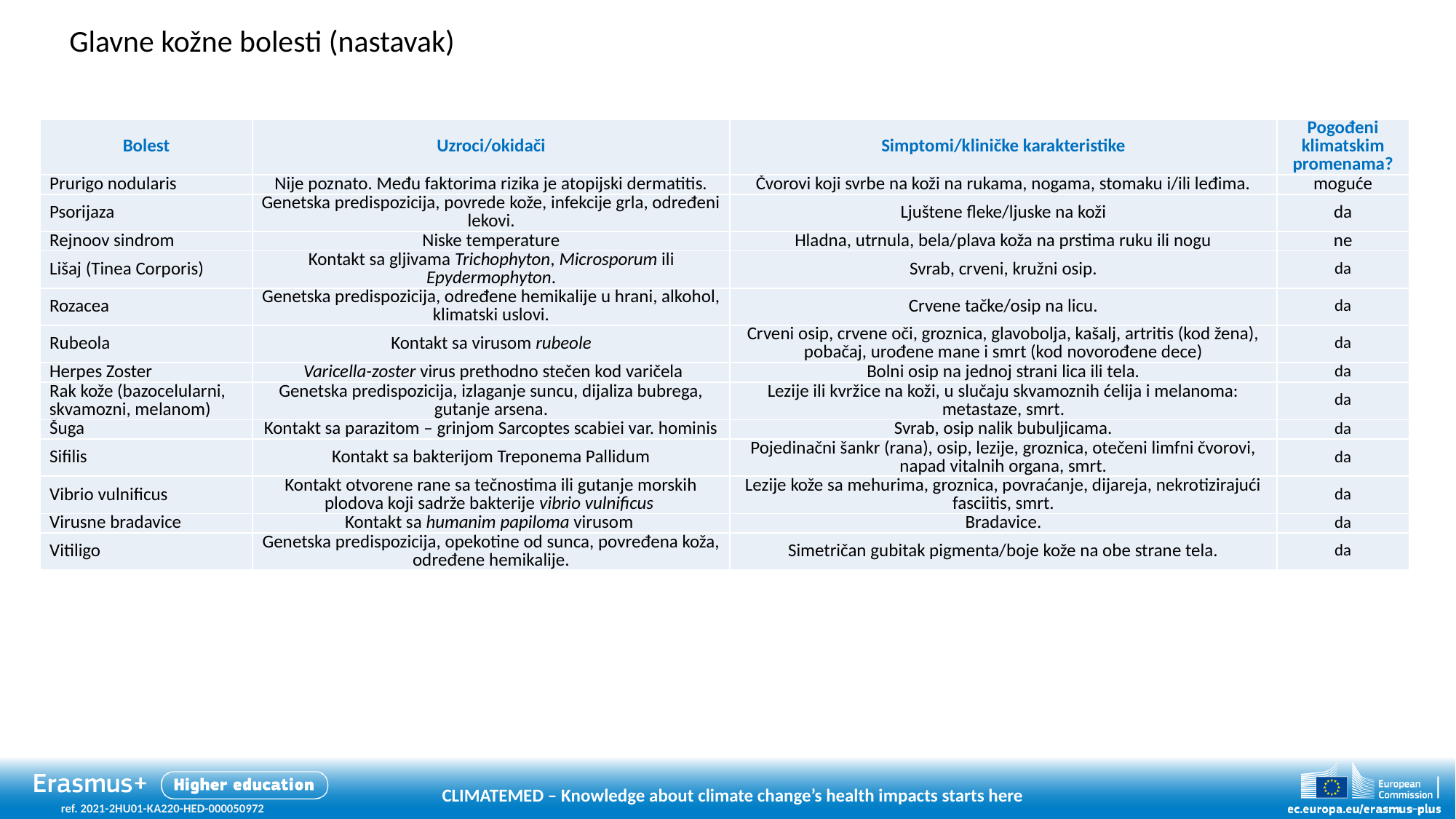

Glavne kožne bolesti (nastavak)
| Bolest | Uzroci/okidači | Simptomi/kliničke karakteristike | Pogođeni klimatskim promenama? |
| --- | --- | --- | --- |
| Prurigo nodularis | Nije poznato. Među faktorima rizika je atopijski dermatitis. | Čvorovi koji svrbe na koži na rukama, nogama, stomaku i/ili leđima. | moguće |
| Psorijaza | Genetska predispozicija, povrede kože, infekcije grla, određeni lekovi. | Ljuštene fleke/ljuske na koži | da |
| Rejnoov sindrom | Niske temperature | Hladna, utrnula, bela/plava koža na prstima ruku ili nogu | ne |
| Lišaj (Tinea Corporis) | Kontakt sa gljivama Trichophyton, Microsporum ili Epydermophyton. | Svrab, crveni, kružni osip. | da |
| Rozacea | Genetska predispozicija, određene hemikalije u hrani, alkohol, klimatski uslovi. | Crvene tačke/osip na licu. | da |
| Rubeola | Kontakt sa virusom rubeole | Crveni osip, crvene oči, groznica, glavobolja, kašalj, artritis (kod žena), pobačaj, urođene mane i smrt (kod novorođene dece) | da |
| Herpes Zoster | Varicella-zoster virus prethodno stečen kod varičela | Bolni osip na jednoj strani lica ili tela. | da |
| Rak kože (bazocelularni, skvamozni, melanom) | Genetska predispozicija, izlaganje suncu, dijaliza bubrega, gutanje arsena. | Lezije ili kvržice na koži, u slučaju skvamoznih ćelija i melanoma: metastaze, smrt. | da |
| Šuga | Kontakt sa parazitom – grinjom Sarcoptes scabiei var. hominis | Svrab, osip nalik bubuljicama. | da |
| Sifilis | Kontakt sa bakterijom Treponema Pallidum | Pojedinačni šankr (rana), osip, lezije, groznica, otečeni limfni čvorovi, napad vitalnih organa, smrt. | da |
| Vibrio vulnificus | Kontakt otvorene rane sa tečnostima ili gutanje morskih plodova koji sadrže bakterije vibrio vulnificus | Lezije kože sa mehurima, groznica, povraćanje, dijareja, nekrotizirajući fasciitis, smrt. | da |
| Virusne bradavice | Kontakt sa humanim papiloma virusom | Bradavice. | da |
| Vitiligo | Genetska predispozicija, opekotine od sunca, povređena koža, određene hemikalije. | Simetričan gubitak pigmenta/boje kože na obe strane tela. | da |